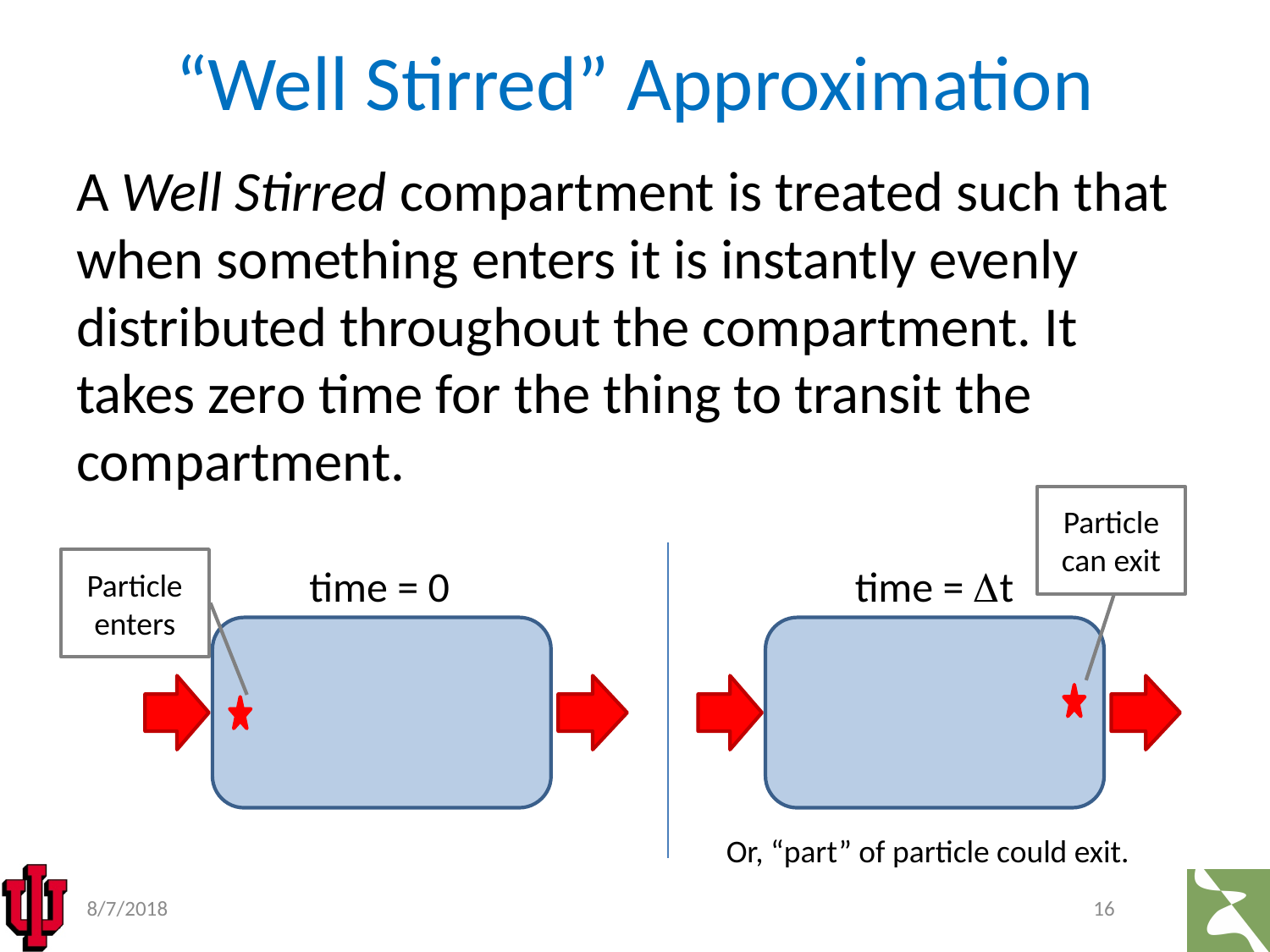

# “Well Stirred” Approximation
A Well Stirred compartment is treated such that when something enters it is instantly evenly distributed throughout the compartment. It takes zero time for the thing to transit the compartment.
Particle can exit
Particle enters
time = Δt
time = 0

Or, “part” of particle could exit.
8/7/2018
16